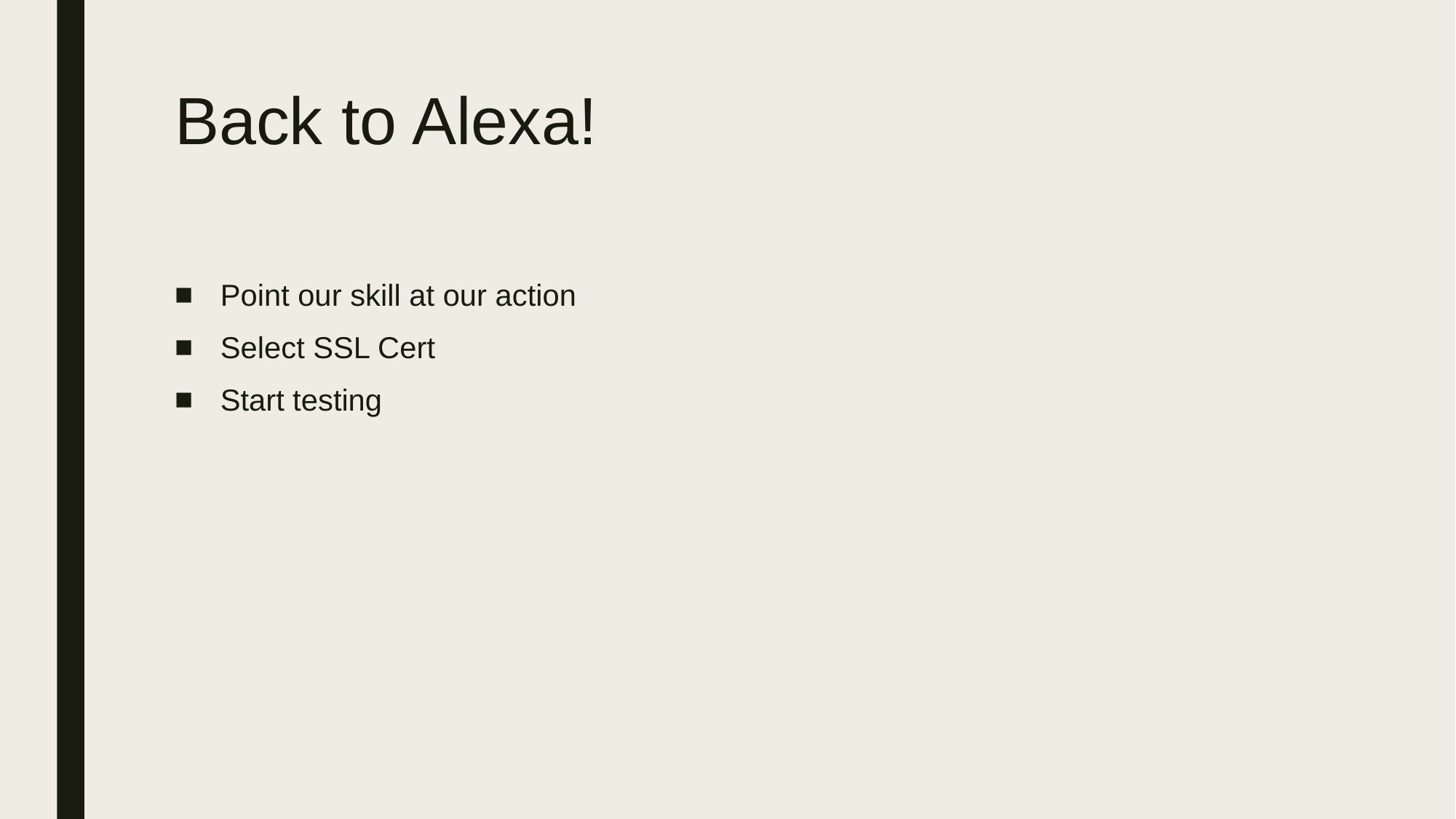

# Back to Alexa!
Point our skill at our action
Select SSL Cert
Start testing